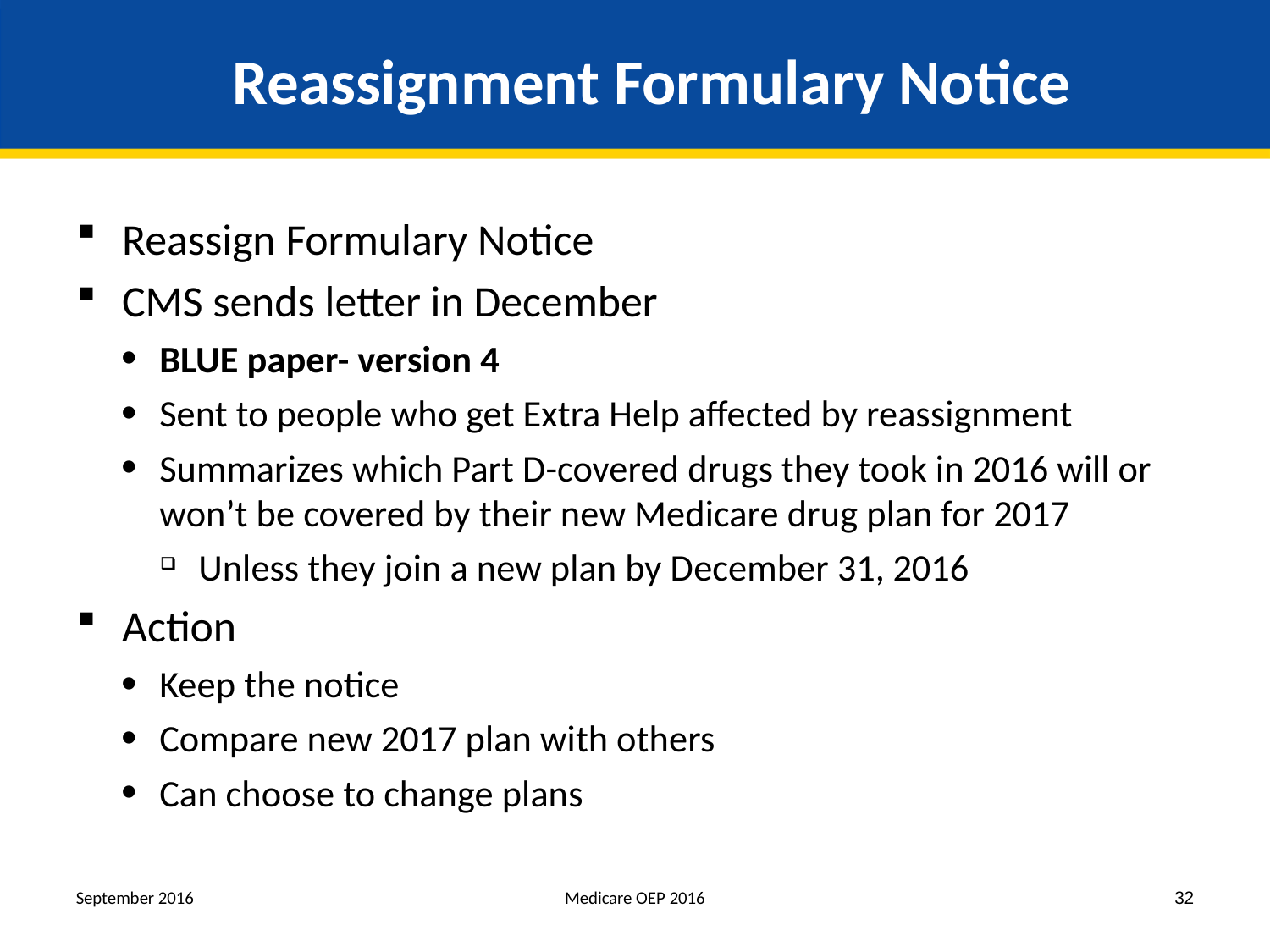

# Reassignment Formulary Notice
Reassign Formulary Notice
CMS sends letter in December
BLUE paper- version 4
Sent to people who get Extra Help affected by reassignment
Summarizes which Part D-covered drugs they took in 2016 will or won’t be covered by their new Medicare drug plan for 2017
Unless they join a new plan by December 31, 2016
Action
Keep the notice
Compare new 2017 plan with others
Can choose to change plans

September 2016
Medicare OEP 2016
32